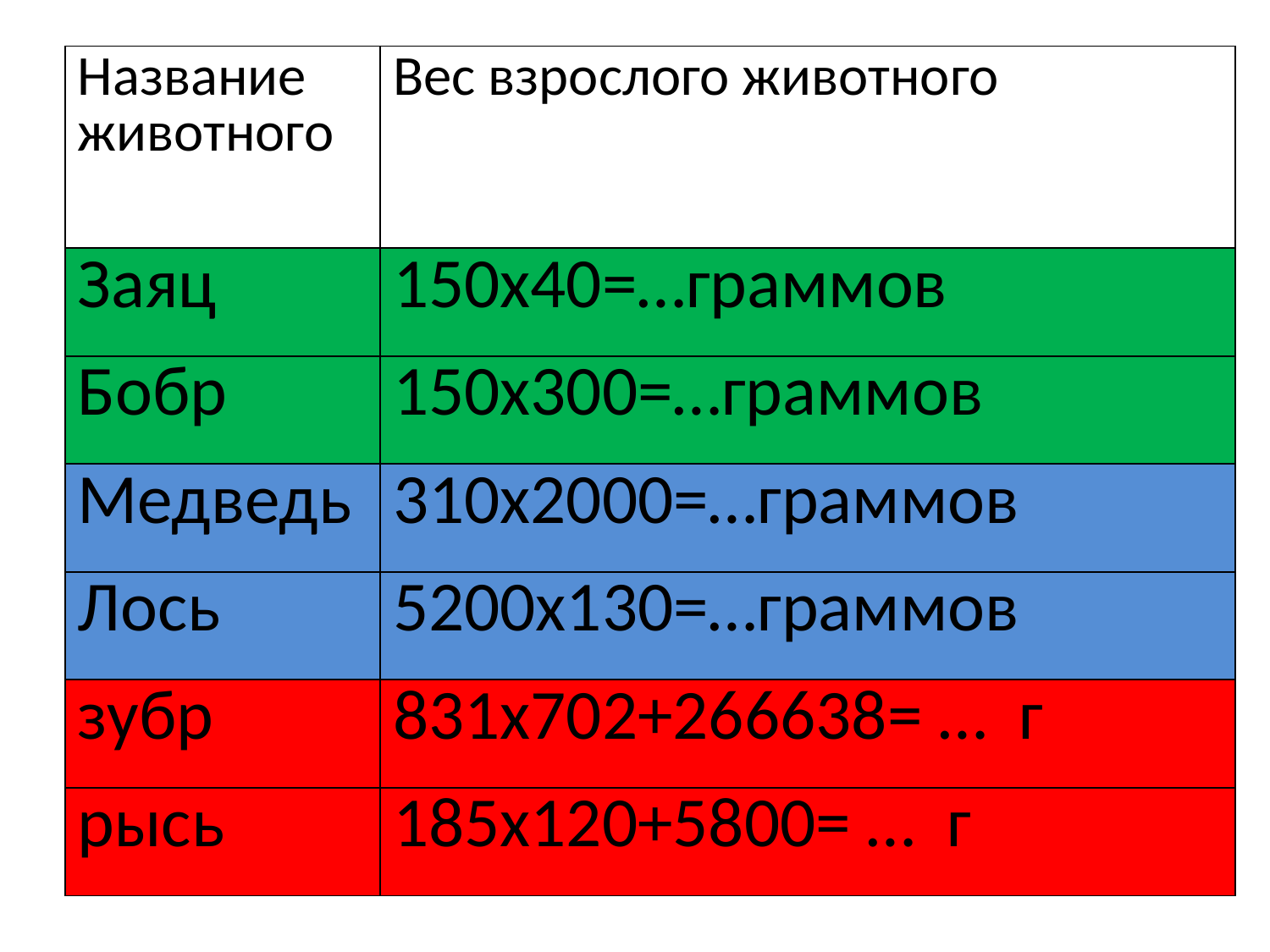

| Название животного | Вес взрослого животного |
| --- | --- |
| Заяц | 150х40=…граммов |
| Бобр | 150х300=…граммов |
| Медведь | 310х2000=…граммов |
| Лось | 5200х130=…граммов |
| зубр | 831х702+266638= … г |
| рысь | 185х120+5800= … г |